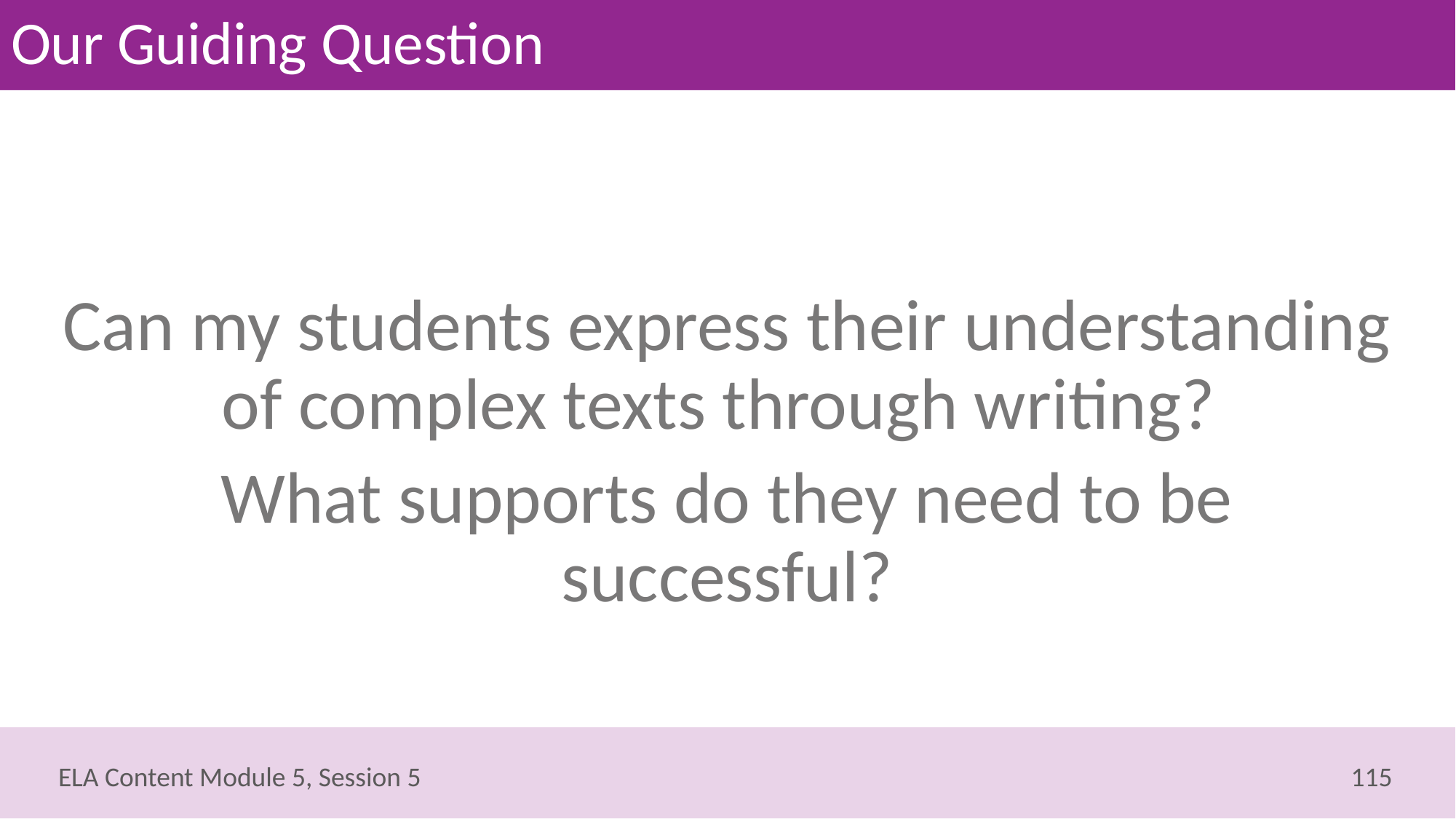

# Our Guiding Question

Can my students express their understanding of complex texts through writing?
What supports do they need to be successful?

115